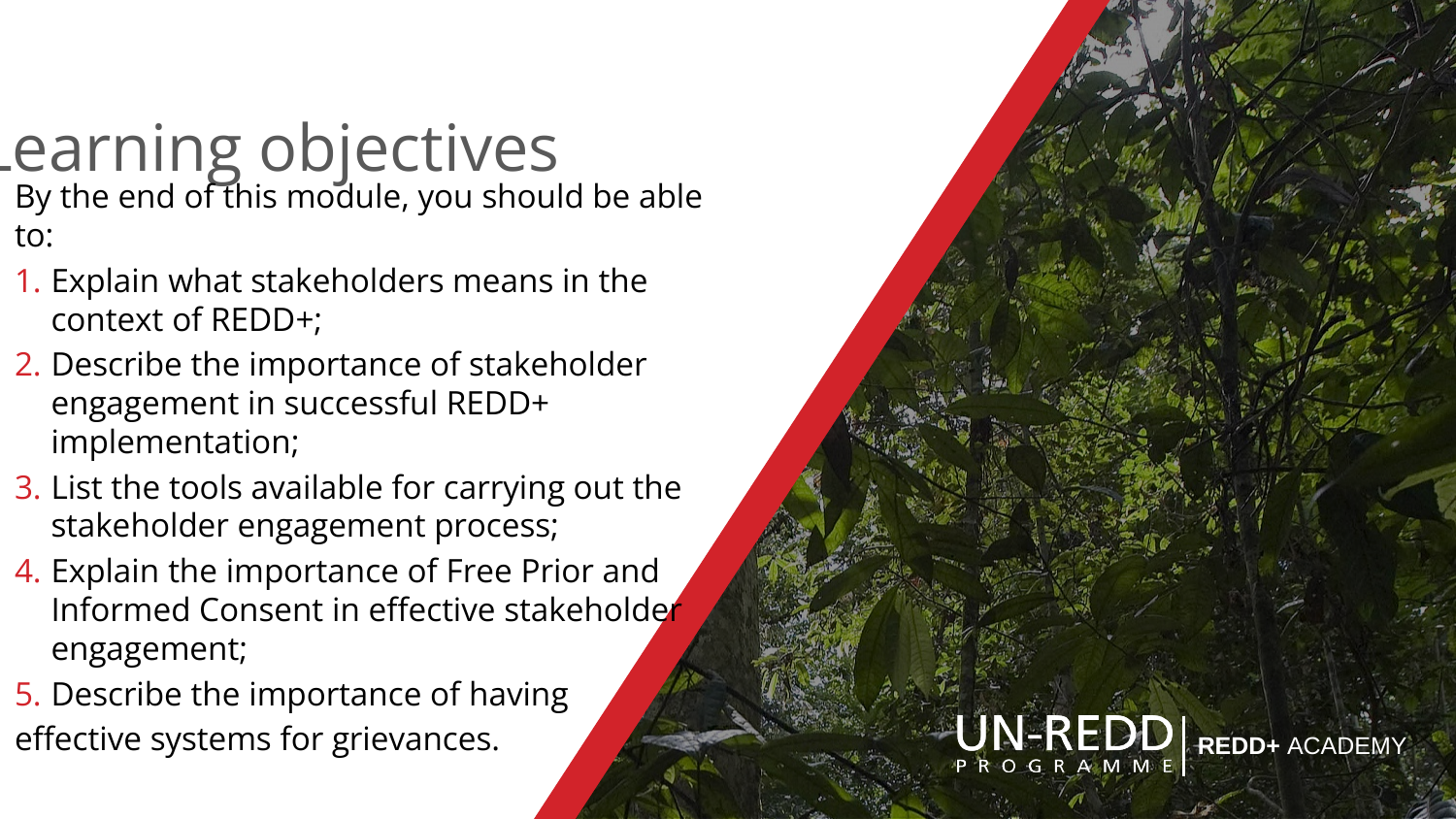

By the end of this module, you should be able to:
Explain what stakeholders means in the context of REDD+;
Describe the importance of stakeholder engagement in successful REDD+ implementation;
List the tools available for carrying out the stakeholder engagement process;
Explain the importance of Free Prior and Informed Consent in effective stakeholder engagement;
Describe the importance of having
effective systems for grievances.